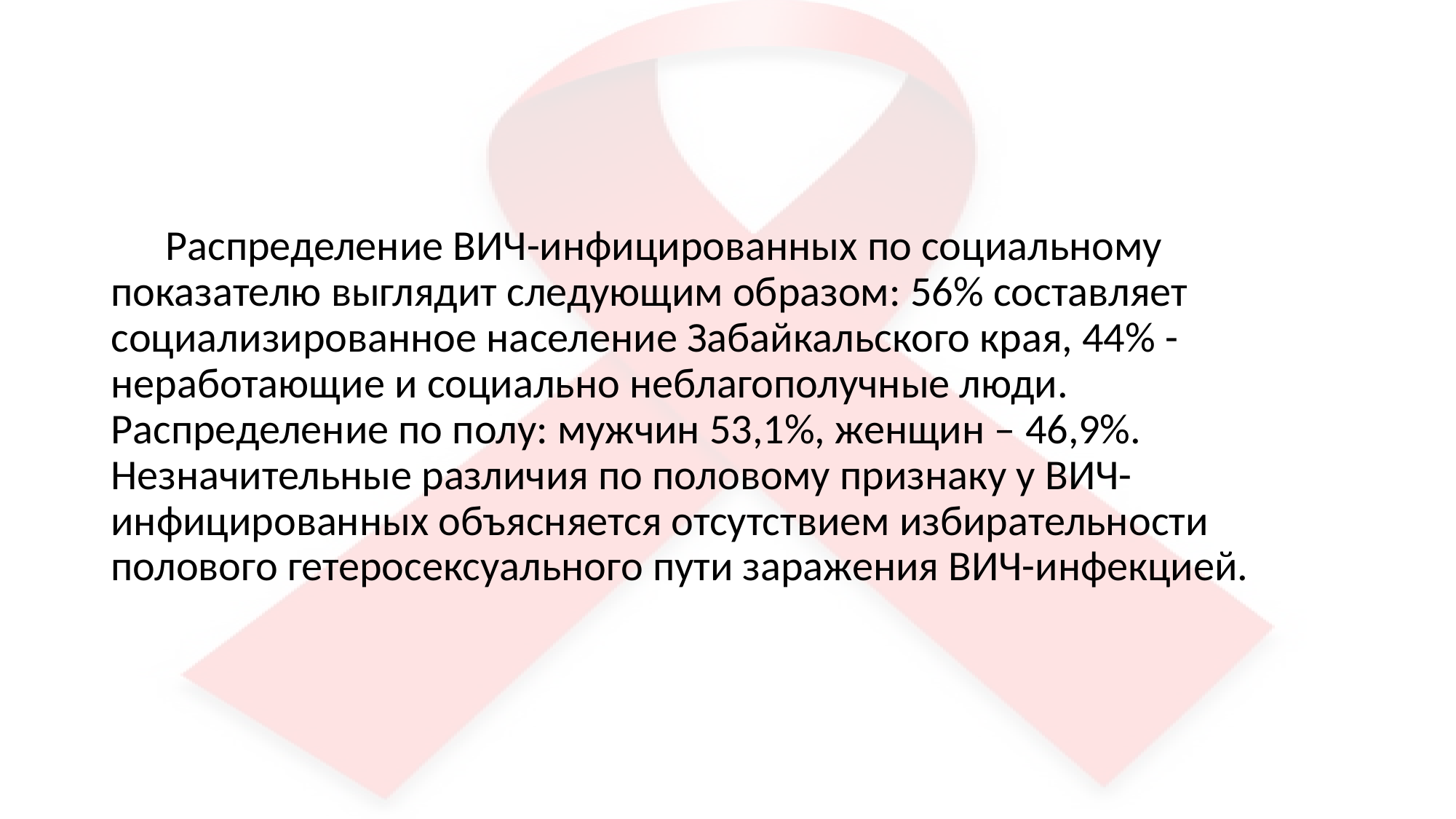

Распределение ВИЧ-инфицированных по социальному показателю выглядит следующим образом: 56% составляет социализированное население Забайкальского края, 44% - неработающие и социально неблагополучные люди. Распределение по полу: мужчин 53,1%, женщин – 46,9%. Незначительные различия по половому признаку у ВИЧ-инфицированных объясняется отсутствием избирательности полового гетеросексуального пути заражения ВИЧ-инфекцией.